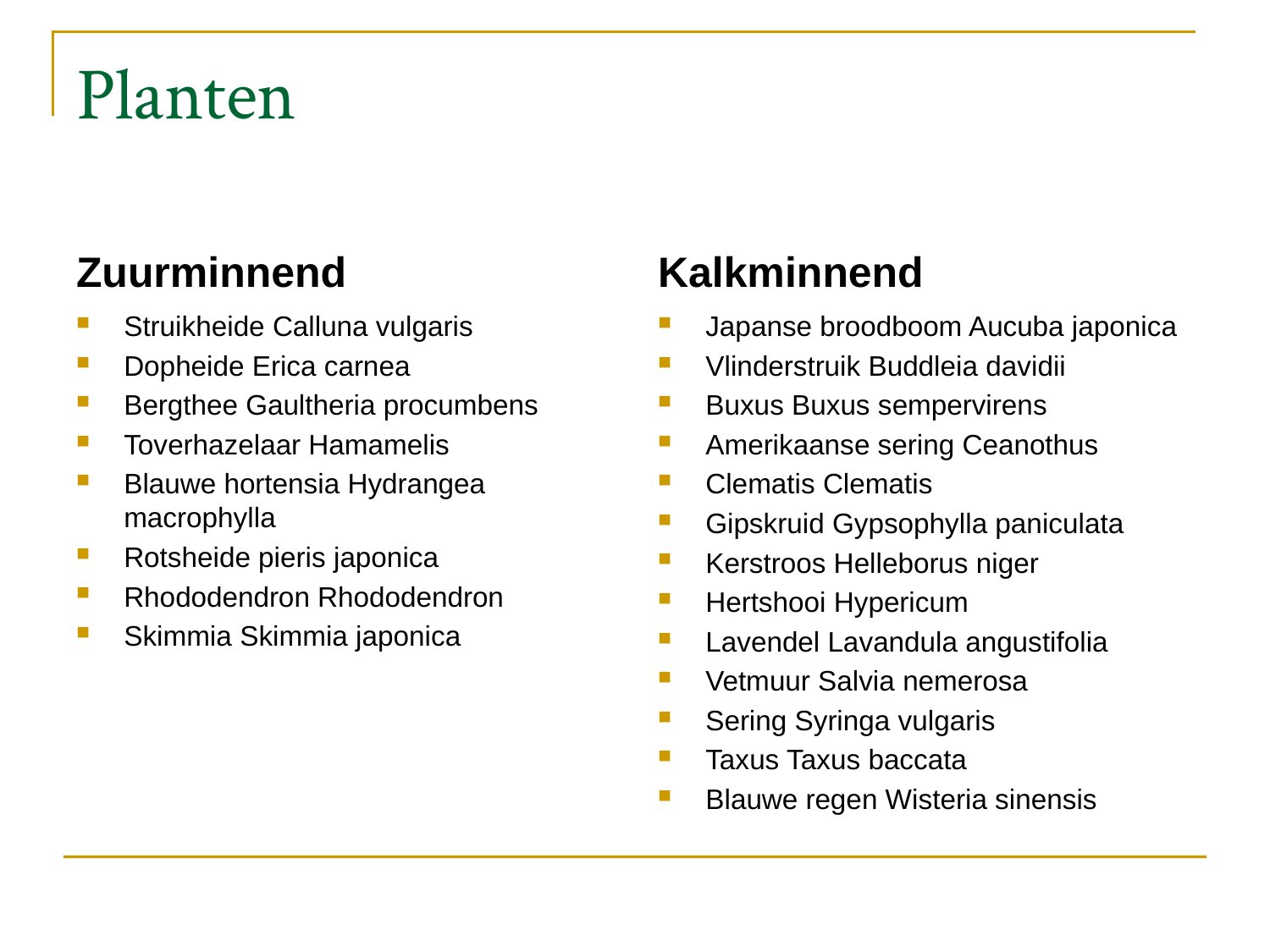

# Planten
Zuurminnend
Kalkminnend
Struikheide Calluna vulgaris
Dopheide Erica carnea
Bergthee Gaultheria procumbens
Toverhazelaar Hamamelis
Blauwe hortensia Hydrangea macrophylla
Rotsheide pieris japonica
Rhododendron Rhododendron
Skimmia Skimmia japonica
Japanse broodboom Aucuba japonica
Vlinderstruik Buddleia davidii
Buxus Buxus sempervirens
Amerikaanse sering Ceanothus
Clematis Clematis
Gipskruid Gypsophylla paniculata
Kerstroos Helleborus niger
Hertshooi Hypericum
Lavendel Lavandula angustifolia
Vetmuur Salvia nemerosa
Sering Syringa vulgaris
Taxus Taxus baccata
Blauwe regen Wisteria sinensis